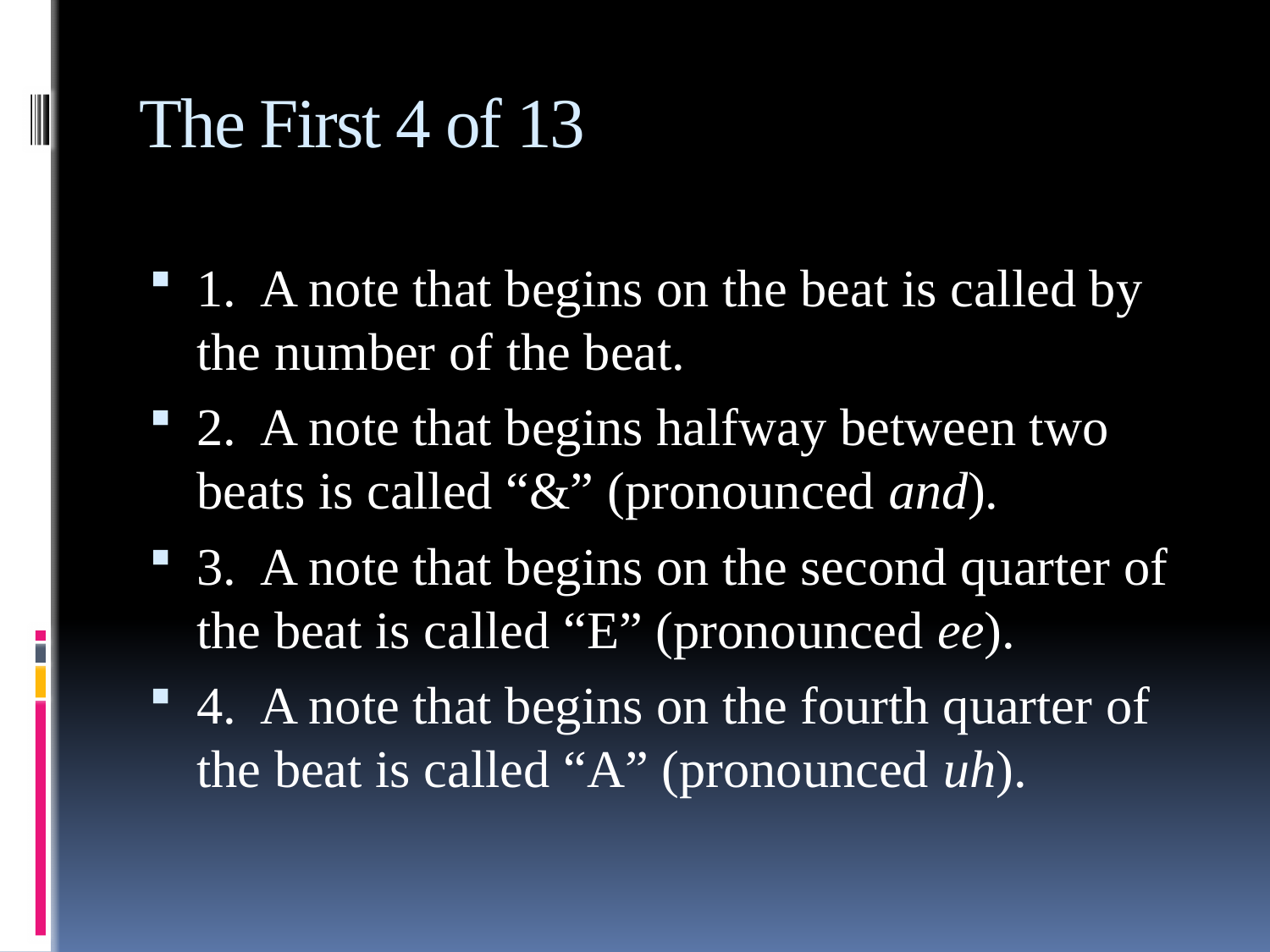

# The First 4 of 13
1.  A note that begins on the beat is called by the number of the beat.
2.  A note that begins halfway between two beats is called “&” (pronounced and).
3.  A note that begins on the second quarter of the beat is called “E” (pronounced ee).
4.  A note that begins on the fourth quarter of the beat is called “A” (pronounced uh).